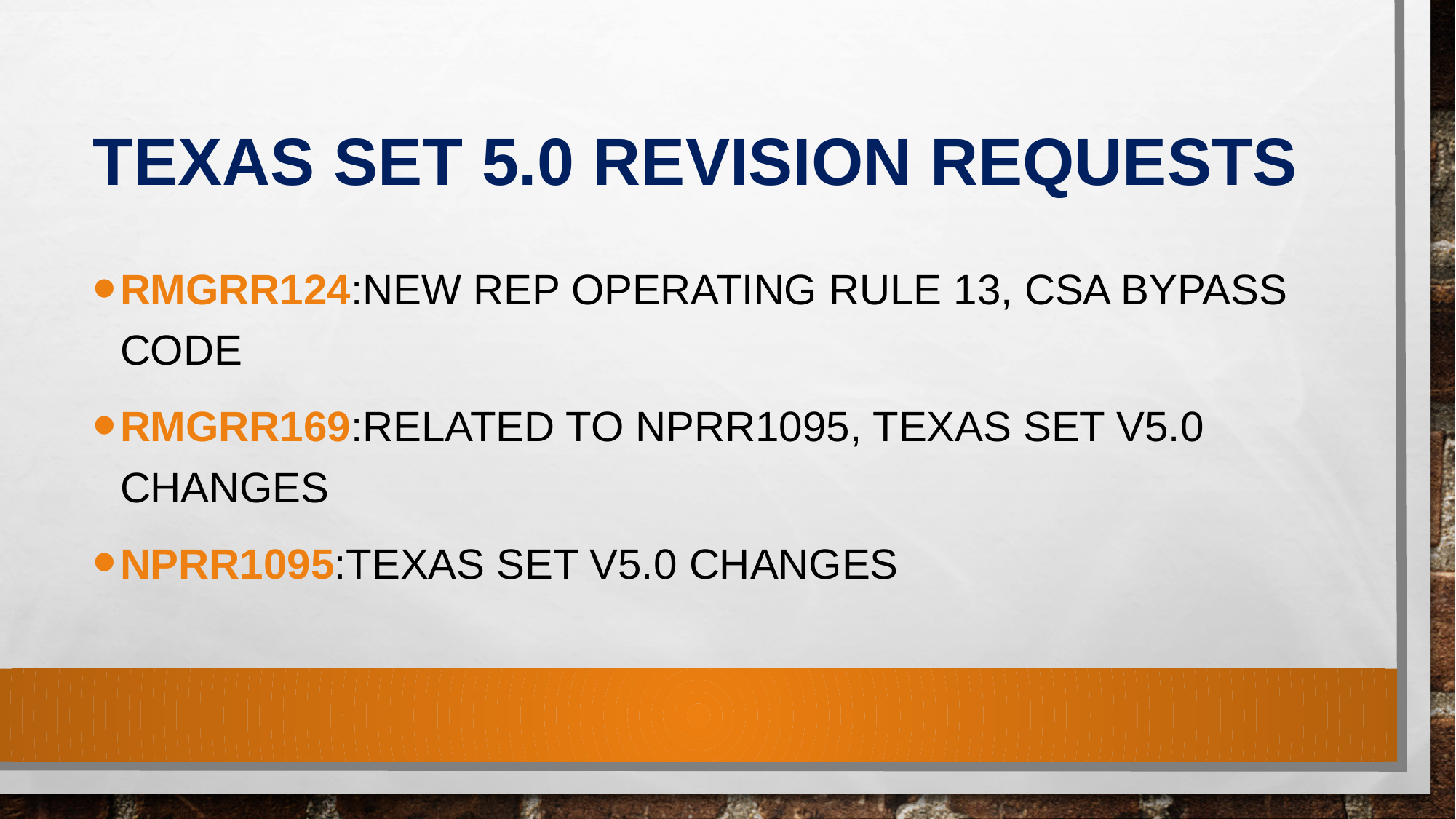

# TEXAS SET 5.0 REVISION REQUESTS
RMGRR124:New REP Operating Rule 13, CSA Bypass Code
RMGRR169:Related to NPRR1095, Texas SET V5.0 Changes
NPRR1095:Texas SET V5.0 Changes